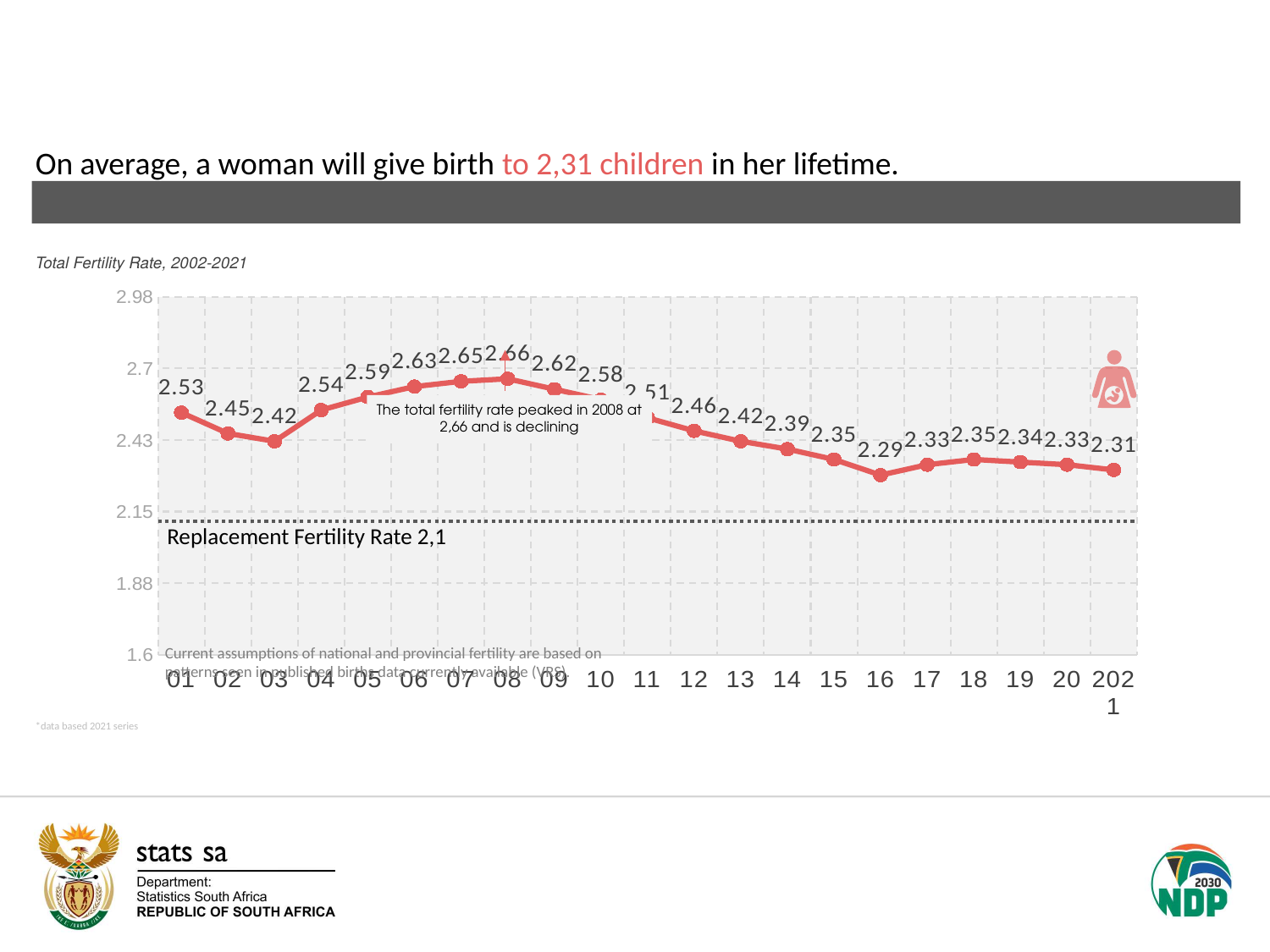

On average, a woman will give birth to 2,31 children in her lifetime.

Total Fertility Rate, 2002-2021

### Chart

| Category | TFR_2021 |
|---|---|
| 01 | 2.53 |
| 02 | 2.45 |
| 03 | 2.42 |
| 04 | 2.54 |
| 05 | 2.59 |
| 06 | 2.63 |
| 07 | 2.65 |
| 08 | 2.66 |
| 09 | 2.62 |
| 10 | 2.58 |
| 11 | 2.51 |
| 12 | 2.46 |
| 13 | 2.42 |
| 14 | 2.39 |
| 15 | 2.35 |
| 16 | 2.29 |
| 17 | 2.33 |
| 18 | 2.35 |
| 19 | 2.34 |
| 20 | 2.33 |
| 2021 | 2.31 |

The total fertility rate peaked in 2008 at 2,66 and is declining
59,54M
Replacement Fertility Rate 2,1

There is a general decline in Total fertility in SA

Current assumptions of national and provincial fertility are based on patterns seen in published births data currently available (VRS).
SA 2020
SA 2021

*data based 2021 series